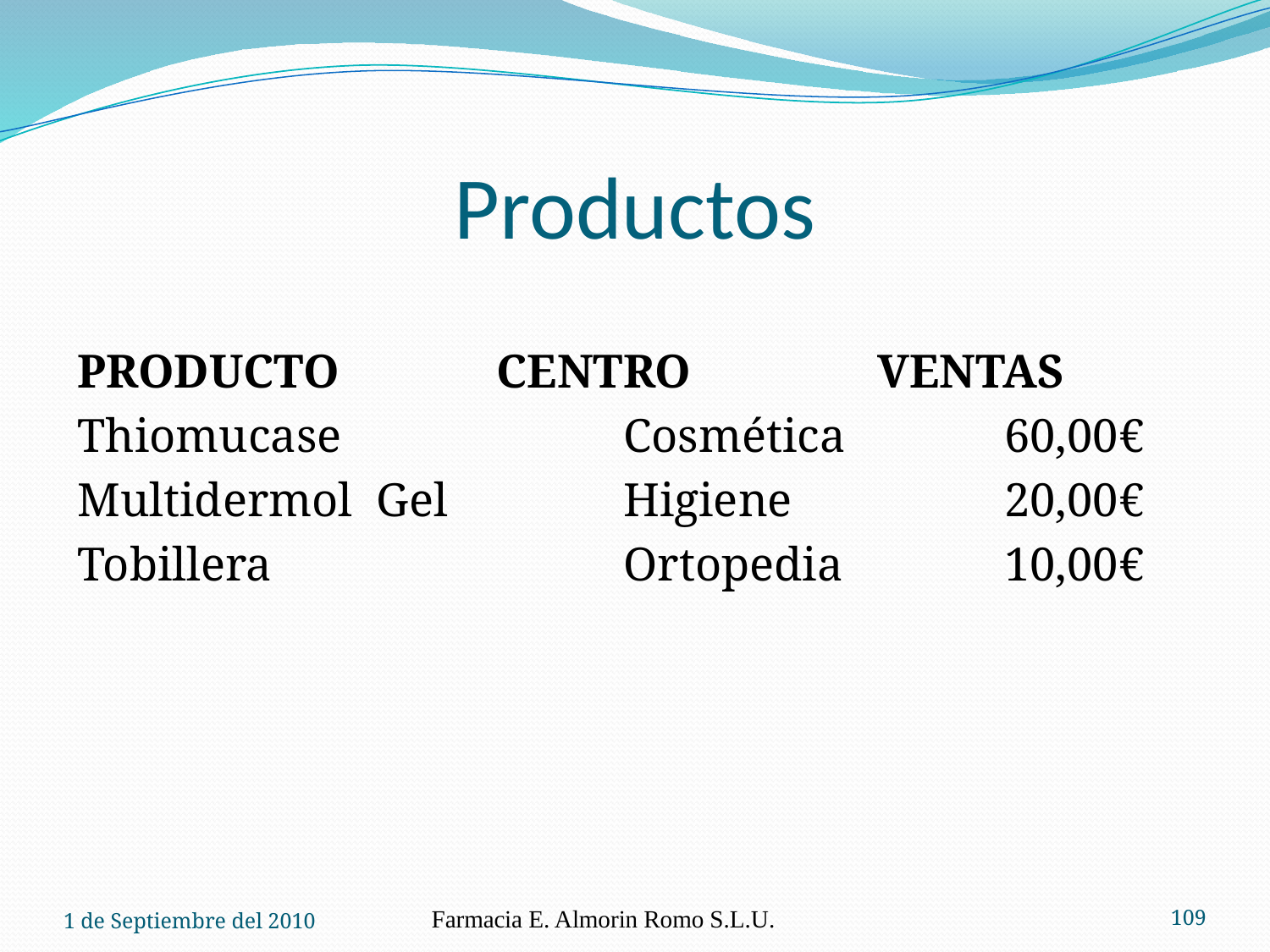

# Productos
PRODUCTO		CENTRO		VENTAS
Thiomucase			Cosmética		60,00€
Multidermol  Gel		Higiene		20,00€
Tobillera			Ortopedia		10,00€
1 de Septiembre del 2010
Farmacia E. Almorin Romo S.L.U.
109